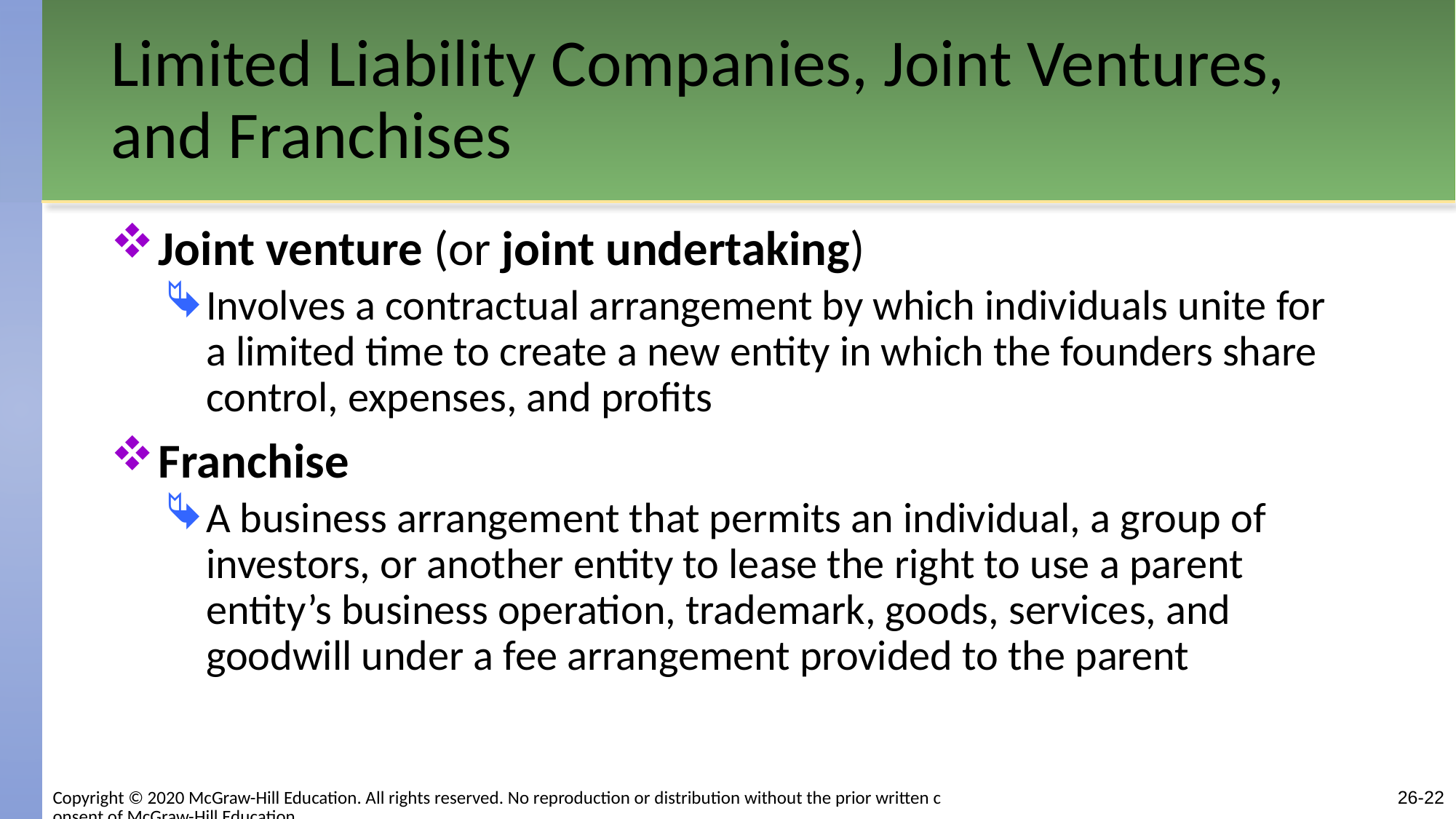

# Limited Liability Companies, Joint Ventures, and Franchises
Joint venture (or joint undertaking)
Involves a contractual arrangement by which individuals unite for a limited time to create a new entity in which the founders share control, expenses, and profits
Franchise
A business arrangement that permits an individual, a group of investors, or another entity to lease the right to use a parent entity’s business operation, trademark, goods, services, and goodwill under a fee arrangement provided to the parent
Copyright © 2020 McGraw-Hill Education. All rights reserved. No reproduction or distribution without the prior written consent of McGraw-Hill Education.
26-22